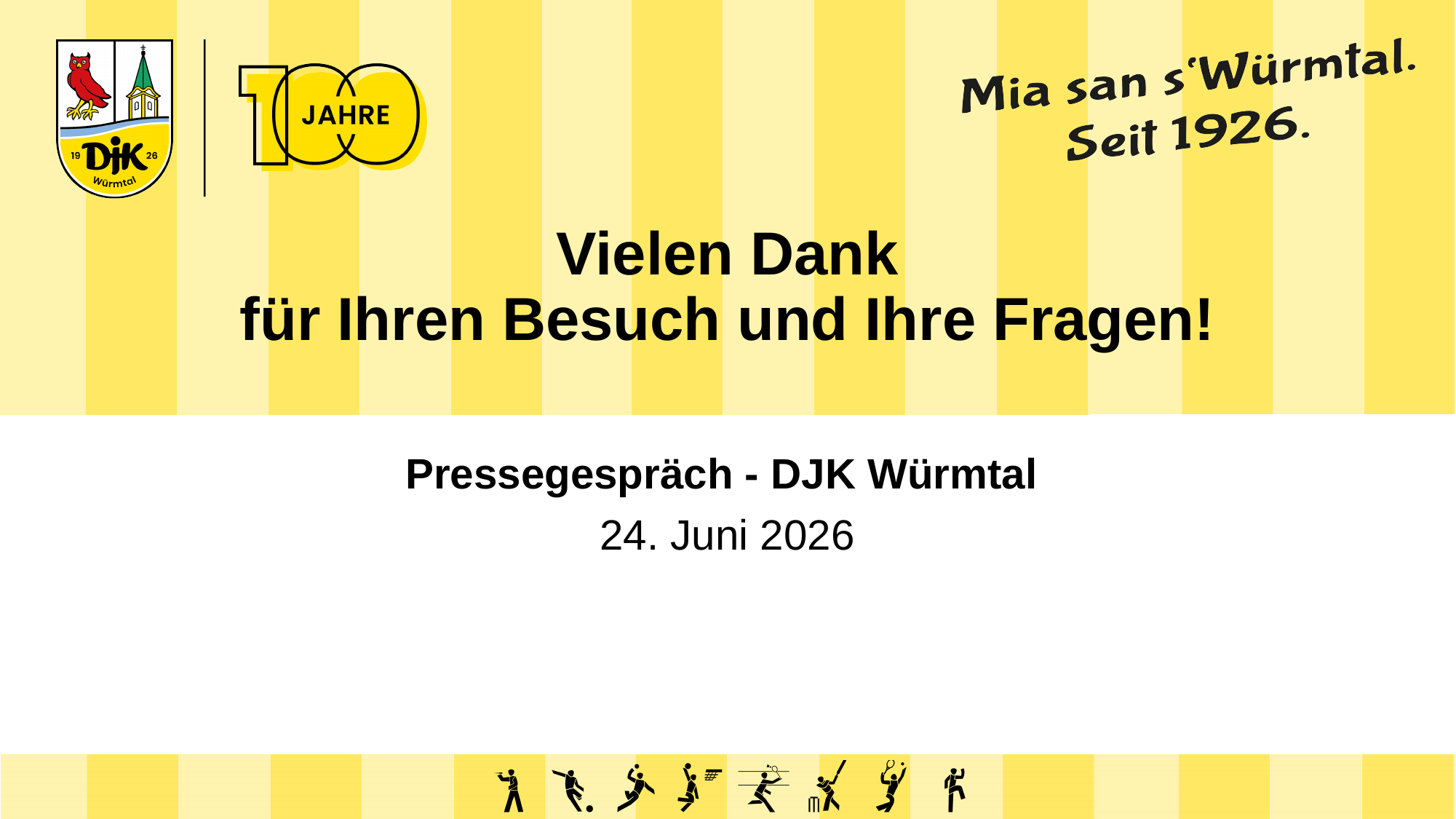

# Vielen Dank für Ihren Besuch und Ihre Fragen!
Pressegespräch - DJK Würmtal
24. Juni 2026